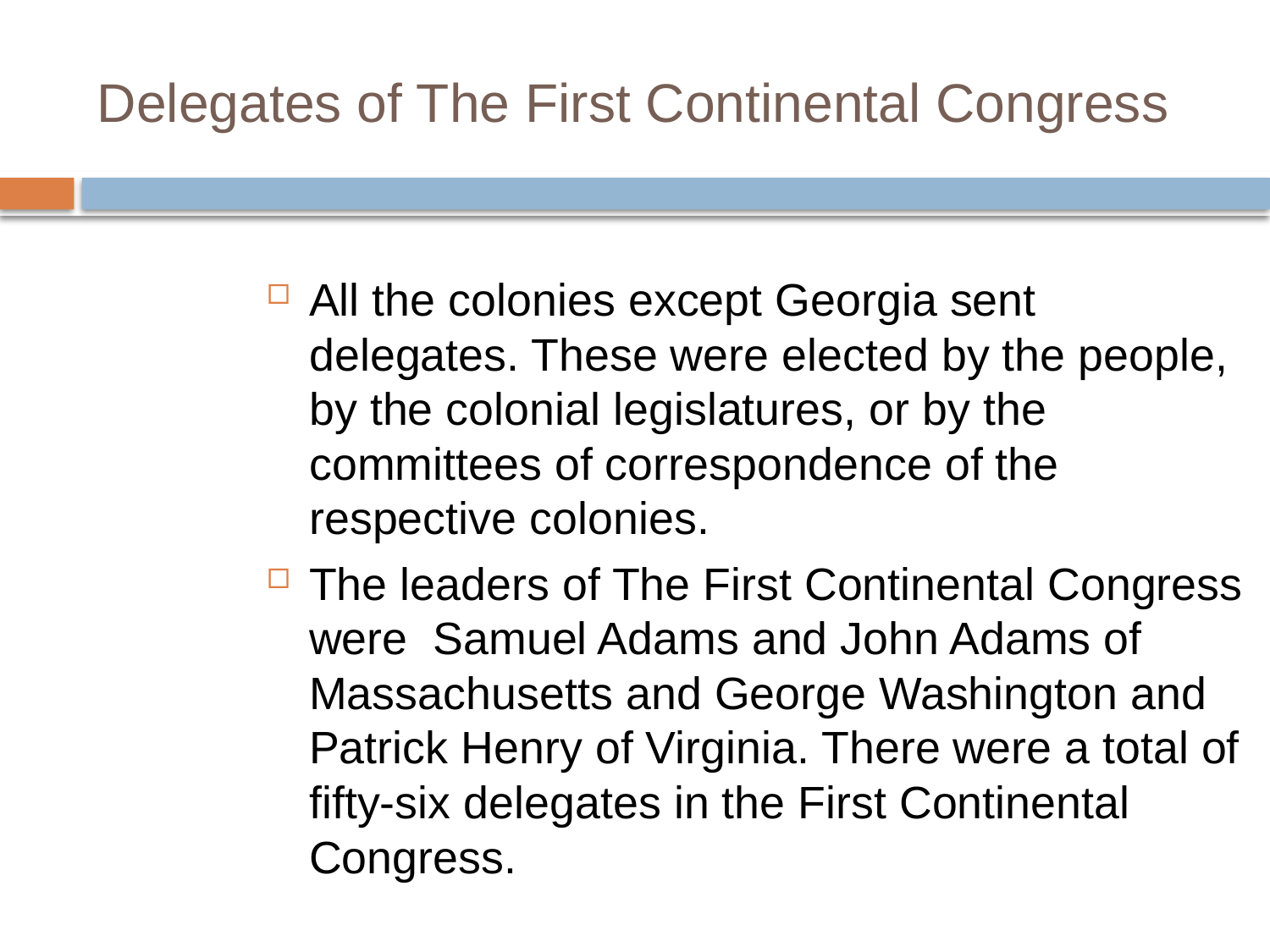

# Delegates of The First Continental Congress
All the colonies except Georgia sent delegates. These were elected by the people, by the colonial legislatures, or by the committees of correspondence of the respective colonies.
The leaders of The First Continental Congress were  Samuel Adams and John Adams of Massachusetts and George Washington and Patrick Henry of Virginia. There were a total of fifty-six delegates in the First Continental Congress.